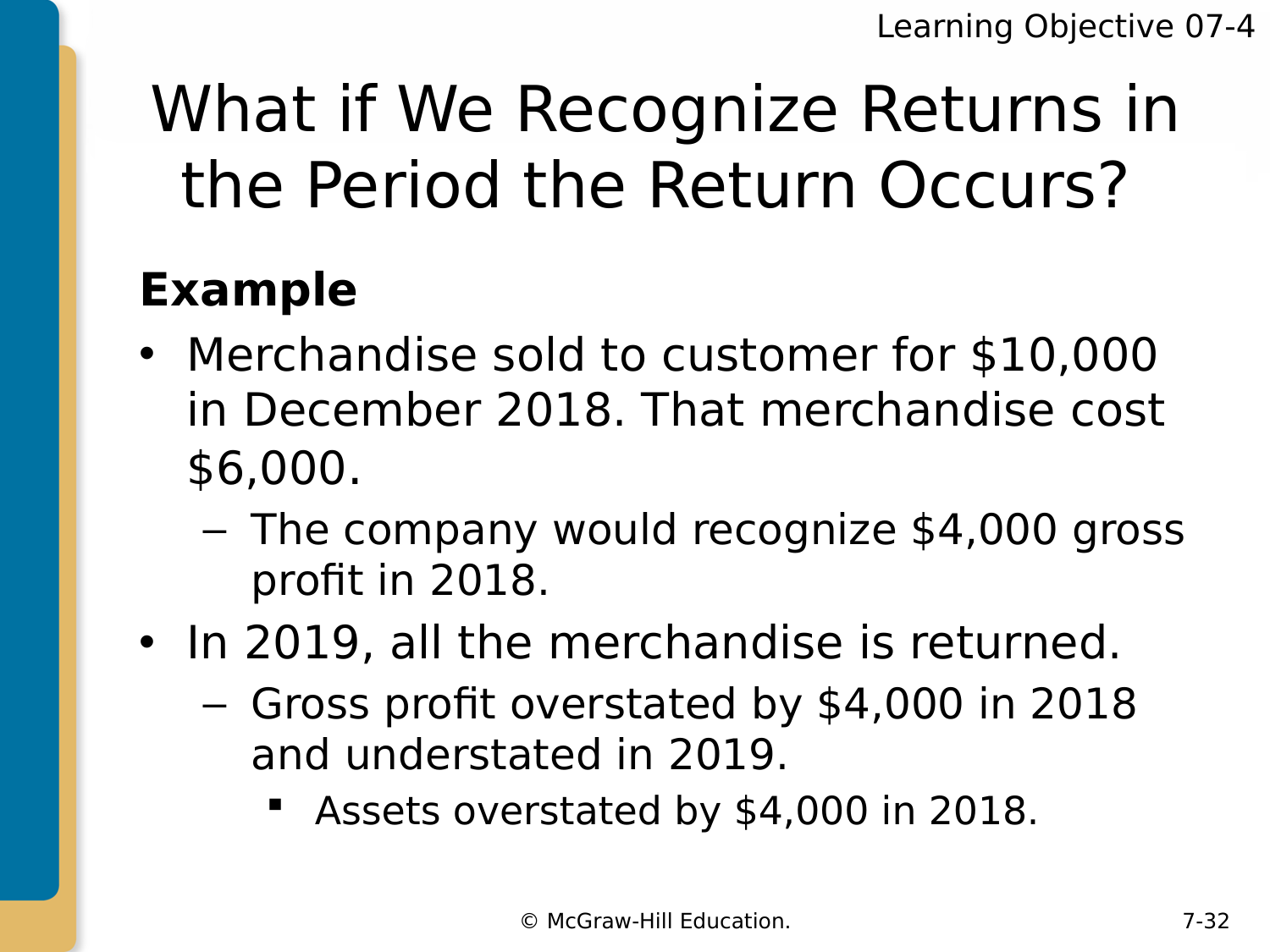

Learning Objective 07-4
# What if We Recognize Returns in the Period the Return Occurs?
Example
Merchandise sold to customer for $10,000 in December 2018. That merchandise cost $6,000.
The company would recognize $4,000 gross profit in 2018.
In 2019, all the merchandise is returned.
Gross profit overstated by $4,000 in 2018 and understated in 2019.
Assets overstated by $4,000 in 2018.